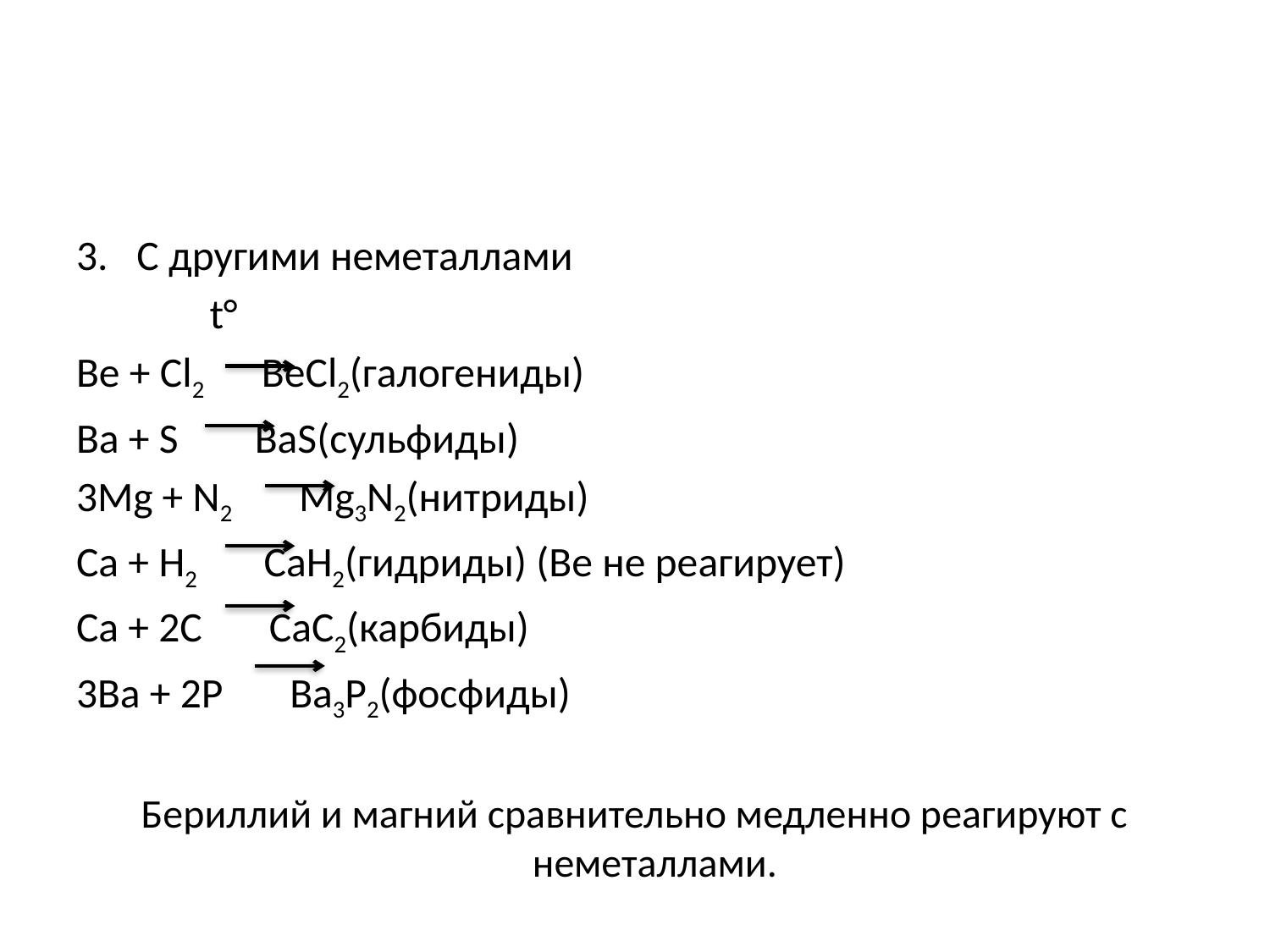

#
С другими неметаллами
              t°
Be + Cl2      BeCl2(галогениды)
Ba + S        BaS(сульфиды)
3Mg + N2       Mg3N2(нитриды)
Ca + H2       CaH2(гидриды) (Ве не реагирует)
Ca + 2C       CaC2(карбиды)
3Ba + 2P       Ba3P2(фосфиды)

Бериллий и магний сравнительно медленно реагируют с неметаллами.